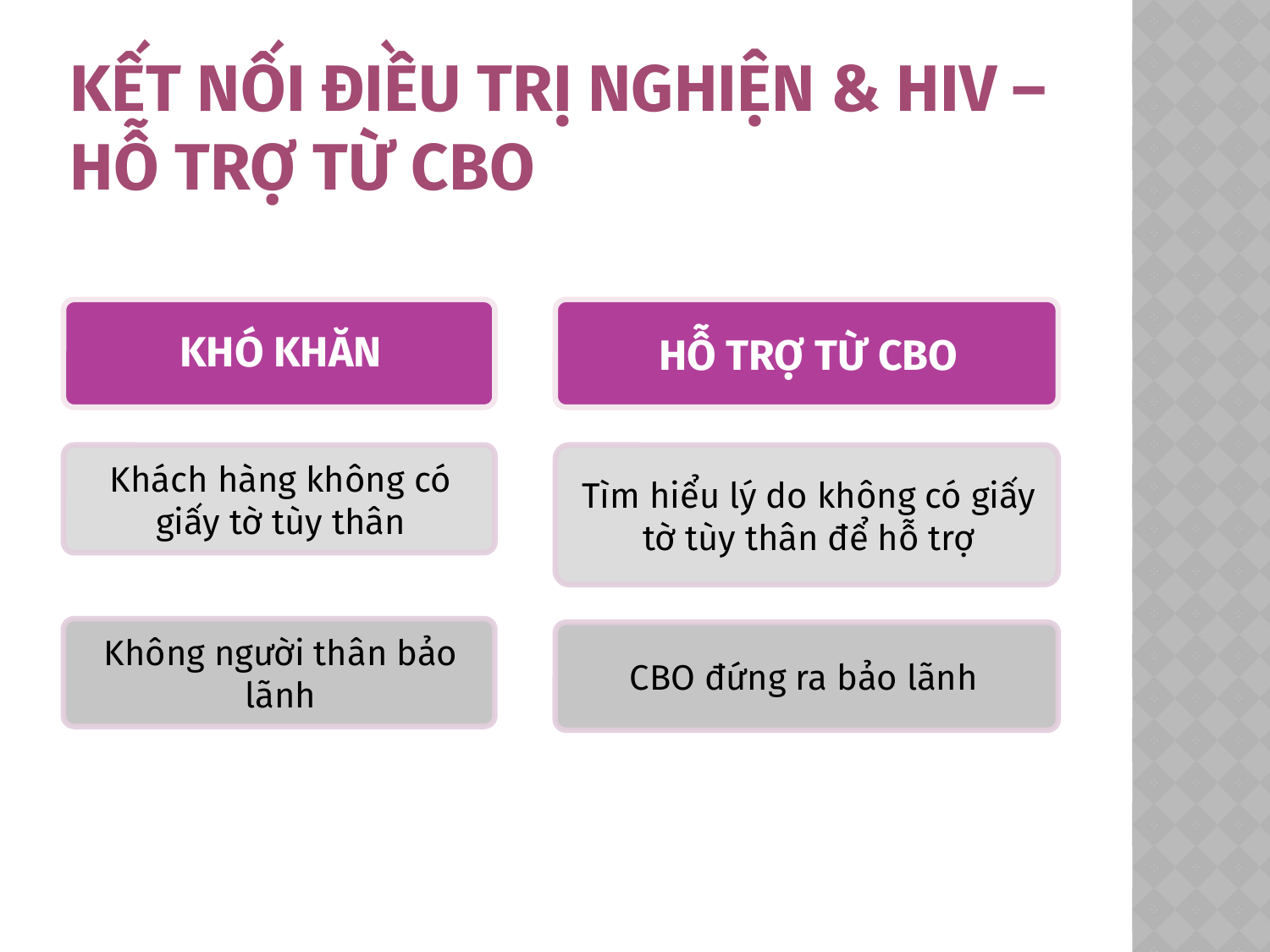

# kết nối điều trị nghiện & HIV – hỗ trợ từ CBO
KHÓ KHĂN
Khách hàng không có giấy tờ tùy thân
Không người thân bảo lãnh
HỖ TRỢ TỪ CBO
Tìm hiểu lý do không có giấy tờ tùy thân để hỗ trợ
CBO đứng ra bảo lãnh